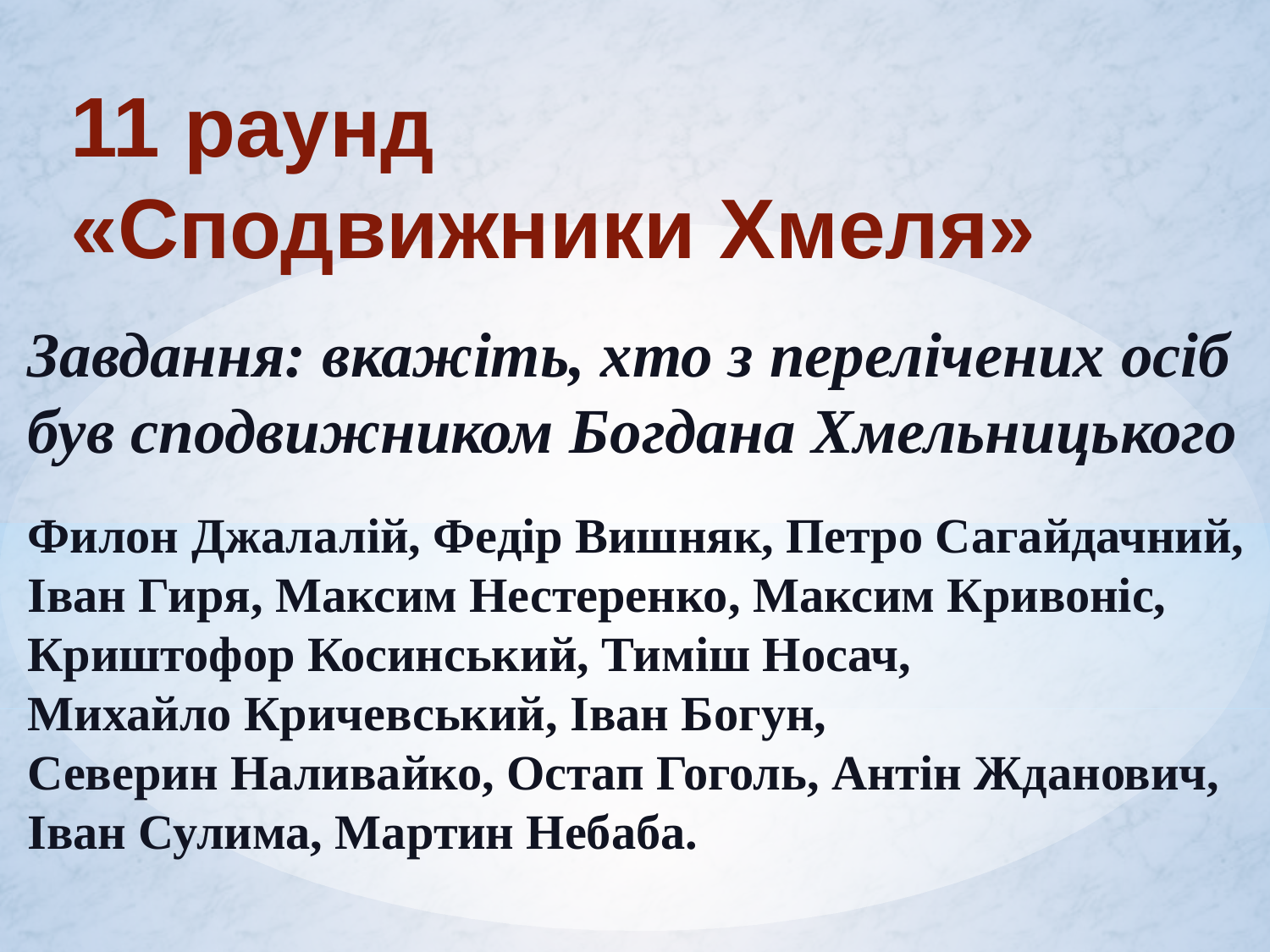

11 раунд                                 	«Сподвижники Хмеля»
Завдання: вкажіть, хто з перелічених осіб був сподвижником Богдана Хмельницького

Филон Джалалій, Федір Вишняк, Петро Сагайдачний,
Іван Гиря, Максим Нестеренко, Максим Кривоніс,
Криштофор Косинський, Тиміш Носач,
Михайло Кричевський, Іван Богун,
Северин Наливайко, Остап Гоголь, Антін Жданович, Іван Сулима, Мартин Небаба.